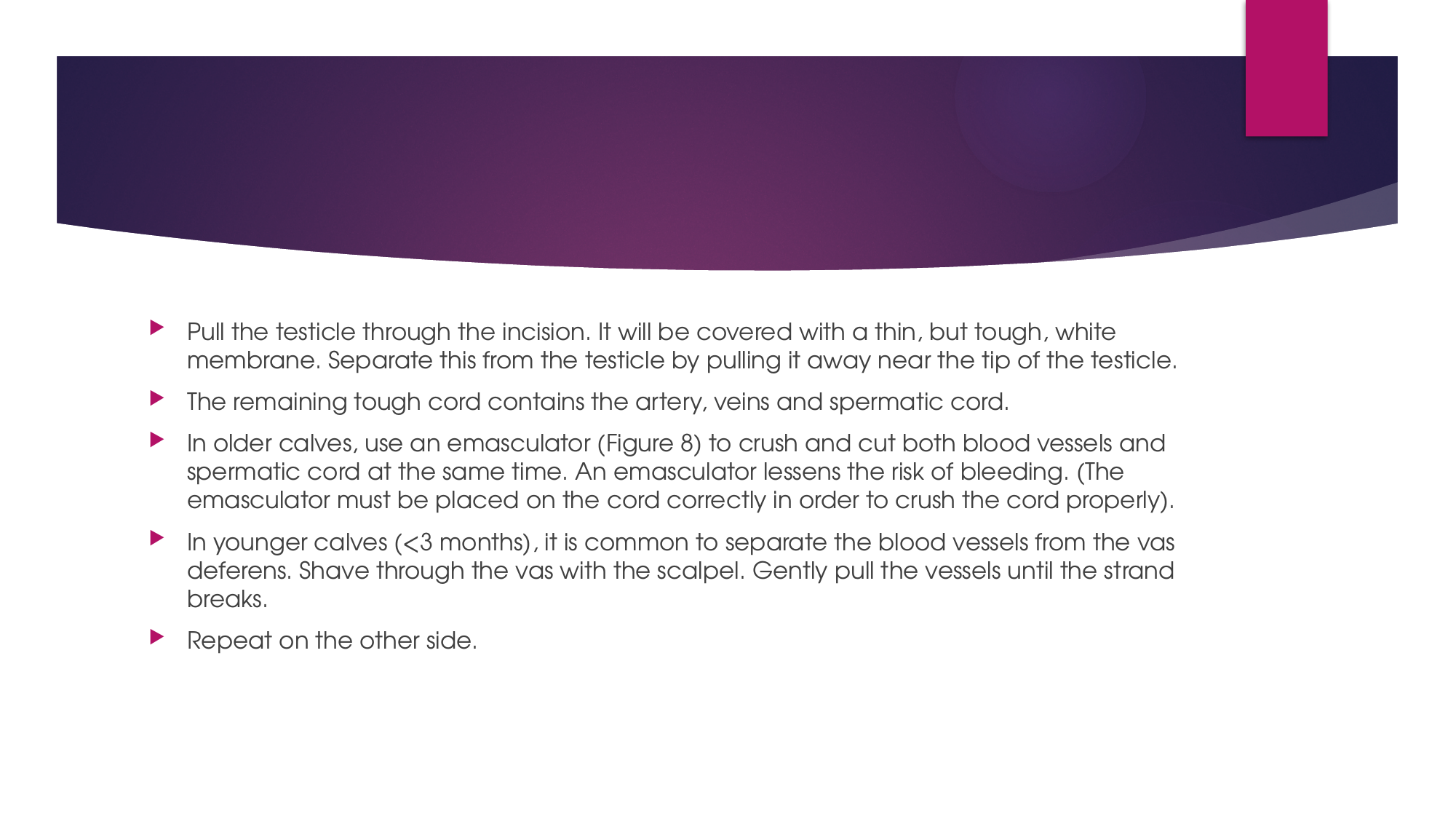

Pull the testicle through the incision. It will be covered with a thin, but tough, white membrane. Separate this from the testicle by pulling it away near the tip of the testicle.
The remaining tough cord contains the artery, veins and spermatic cord.
In older calves, use an emasculator (Figure 8) to crush and cut both blood vessels and spermatic cord at the same time. An emasculator lessens the risk of bleeding. (The emasculator must be placed on the cord correctly in order to crush the cord properly).
In younger calves (<3 months), it is common to separate the blood vessels from the vas deferens. Shave through the vas with the scalpel. Gently pull the vessels until the strand breaks.
Repeat on the other side.